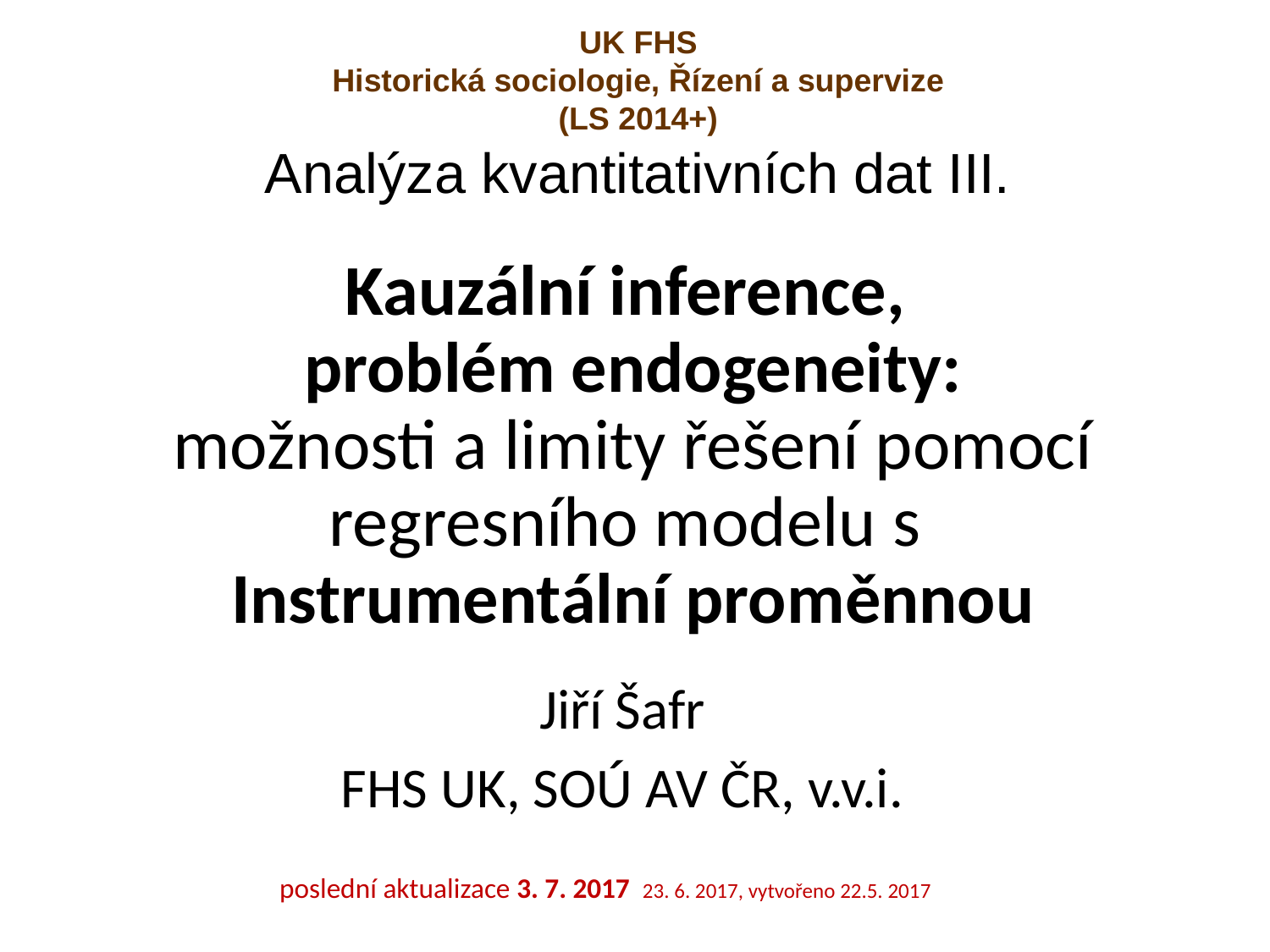

UK FHS
Historická sociologie, Řízení a supervize
(LS 2014+)
Analýza kvantitativních dat III.
# Kauzální inference, problém endogeneity: možnosti a limity řešení pomocí regresního modelu s Instrumentální proměnnou
Jiří Šafr
FHS UK, SOÚ AV ČR, v.v.i.
poslední aktualizace 3. 7. 2017  23. 6. 2017, vytvořeno 22.5. 2017